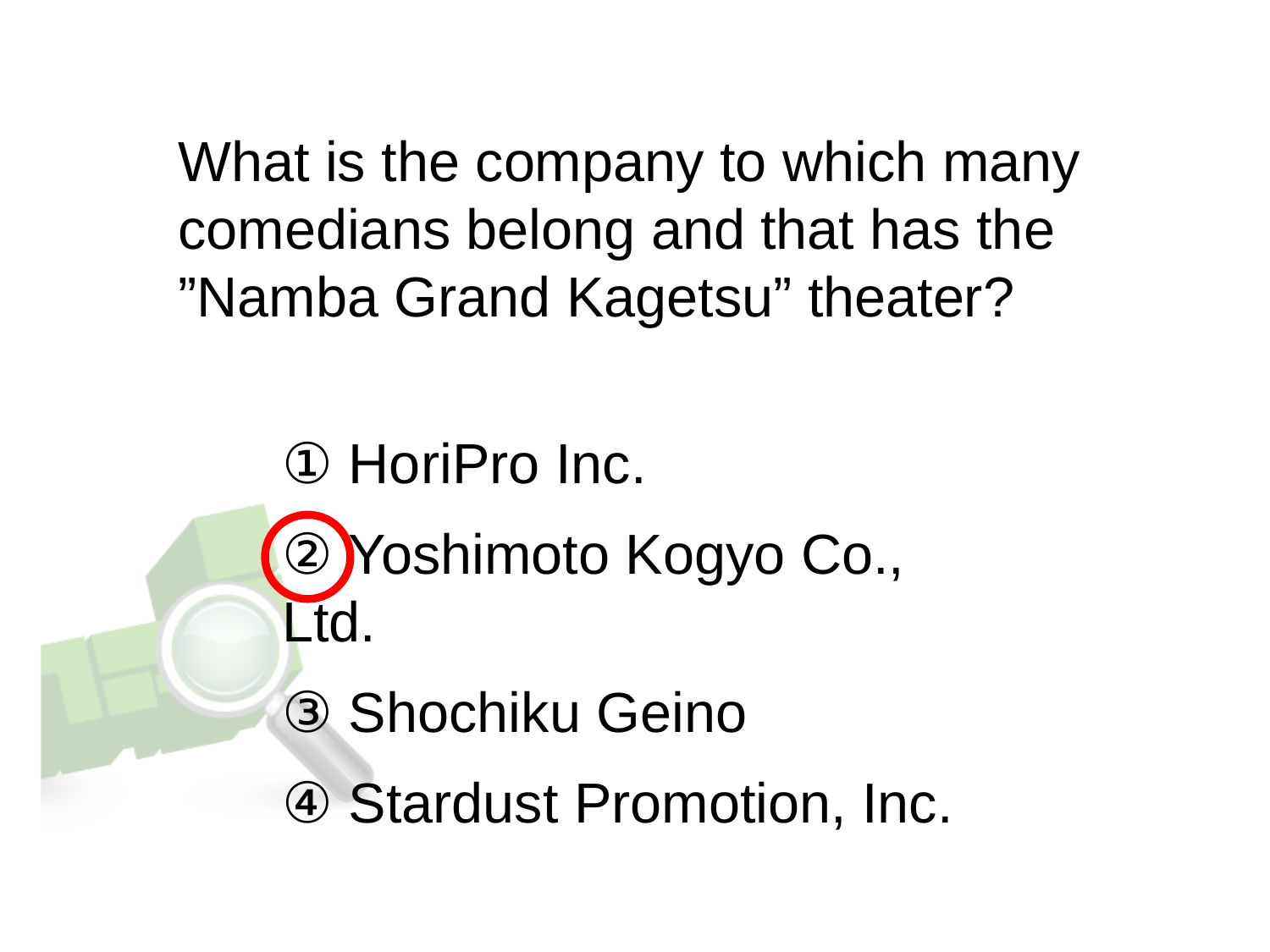

# What is the company to which many comedians belong and that has the ”Namba Grand Kagetsu” theater?
① HoriPro Inc.
② Yoshimoto Kogyo Co., Ltd.
③ Shochiku Geino
④ Stardust Promotion, Inc.